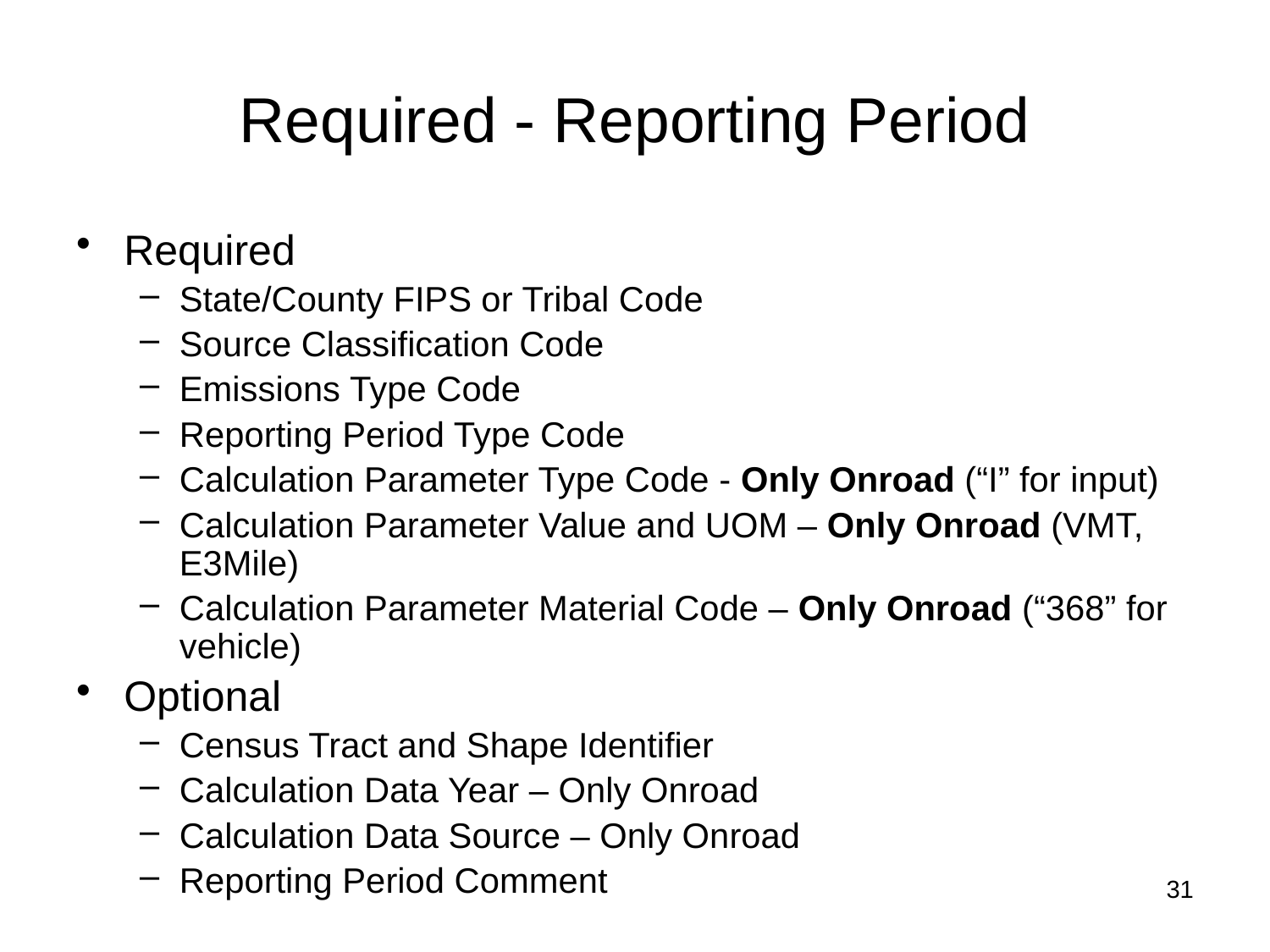

# Required - Reporting Period
Required
State/County FIPS or Tribal Code
Source Classification Code
Emissions Type Code
Reporting Period Type Code
Calculation Parameter Type Code - Only Onroad (“I” for input)
Calculation Parameter Value and UOM – Only Onroad (VMT, E3Mile)
Calculation Parameter Material Code – Only Onroad (“368” for vehicle)
Optional
Census Tract and Shape Identifier
Calculation Data Year – Only Onroad
Calculation Data Source – Only Onroad
Reporting Period Comment
31